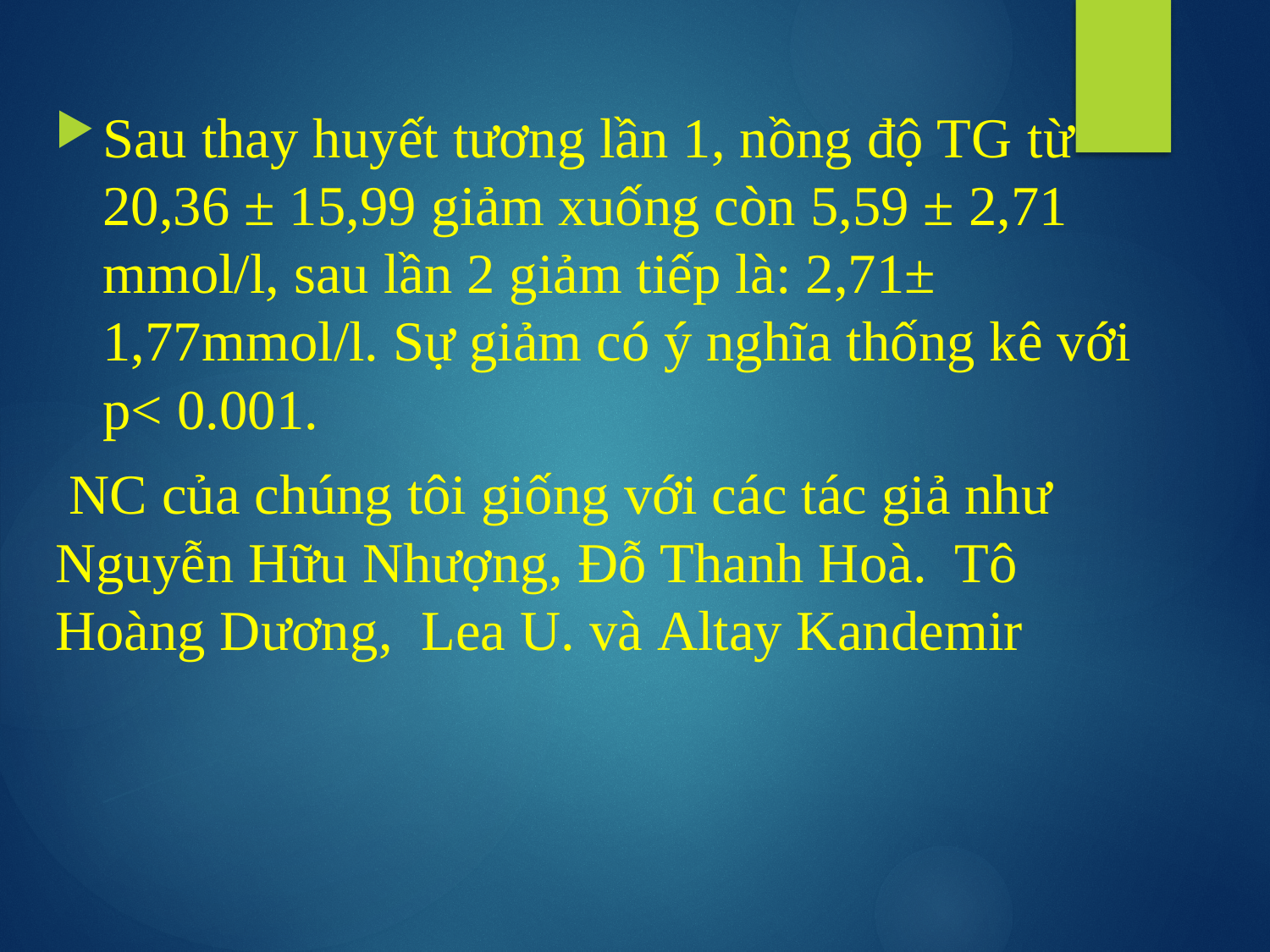

Sau thay huyết tương lần 1, nồng độ TG từ 20,36 ± 15,99 giảm xuống còn 5,59 ± 2,71 mmol/l, sau lần 2 giảm tiếp là: 2,71± 1,77mmol/l. Sự giảm có ý nghĩa thống kê với p< 0.001.
 NC của chúng tôi giống với các tác giả như  Nguyễn Hữu Nhượng, Đỗ Thanh Hoà.  Tô  Hoàng Dương,  Lea U. và Altay Kandemir